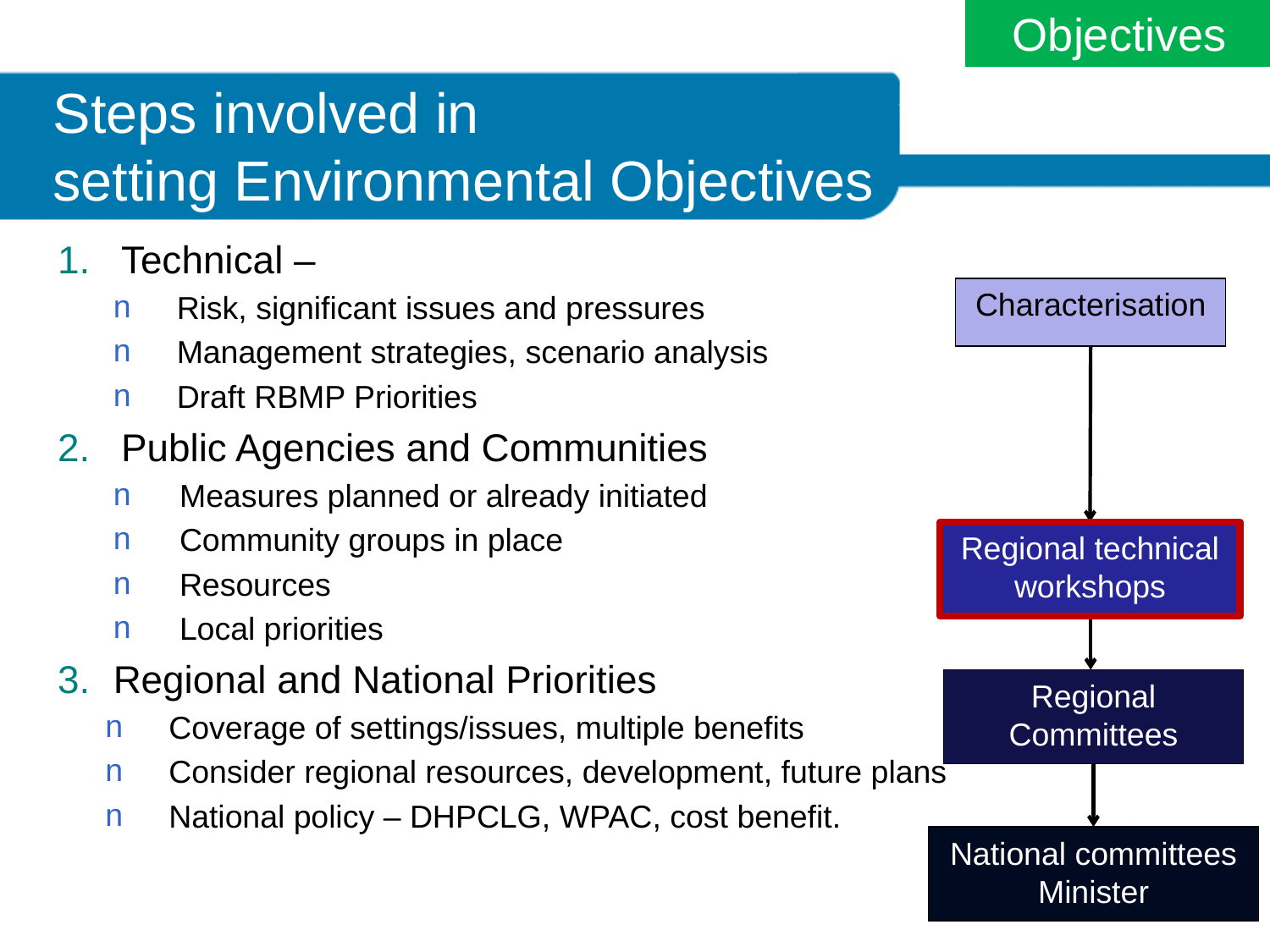

Objectives
# Steps involved in setting Environmental Objectives
Technical –
Risk, significant issues and pressures
Management strategies, scenario analysis
Draft RBMP Priorities
Public Agencies and Communities
   Measures planned or already initiated
   Community groups in place
   Resources
   Local priorities
Regional and National Priorities
Coverage of settings/issues, multiple benefits
Consider regional resources, development, future plans
National policy – DHPCLG, WPAC, cost benefit.

Characterisation
Regional technical workshops

Regional Committees
National committees Minister